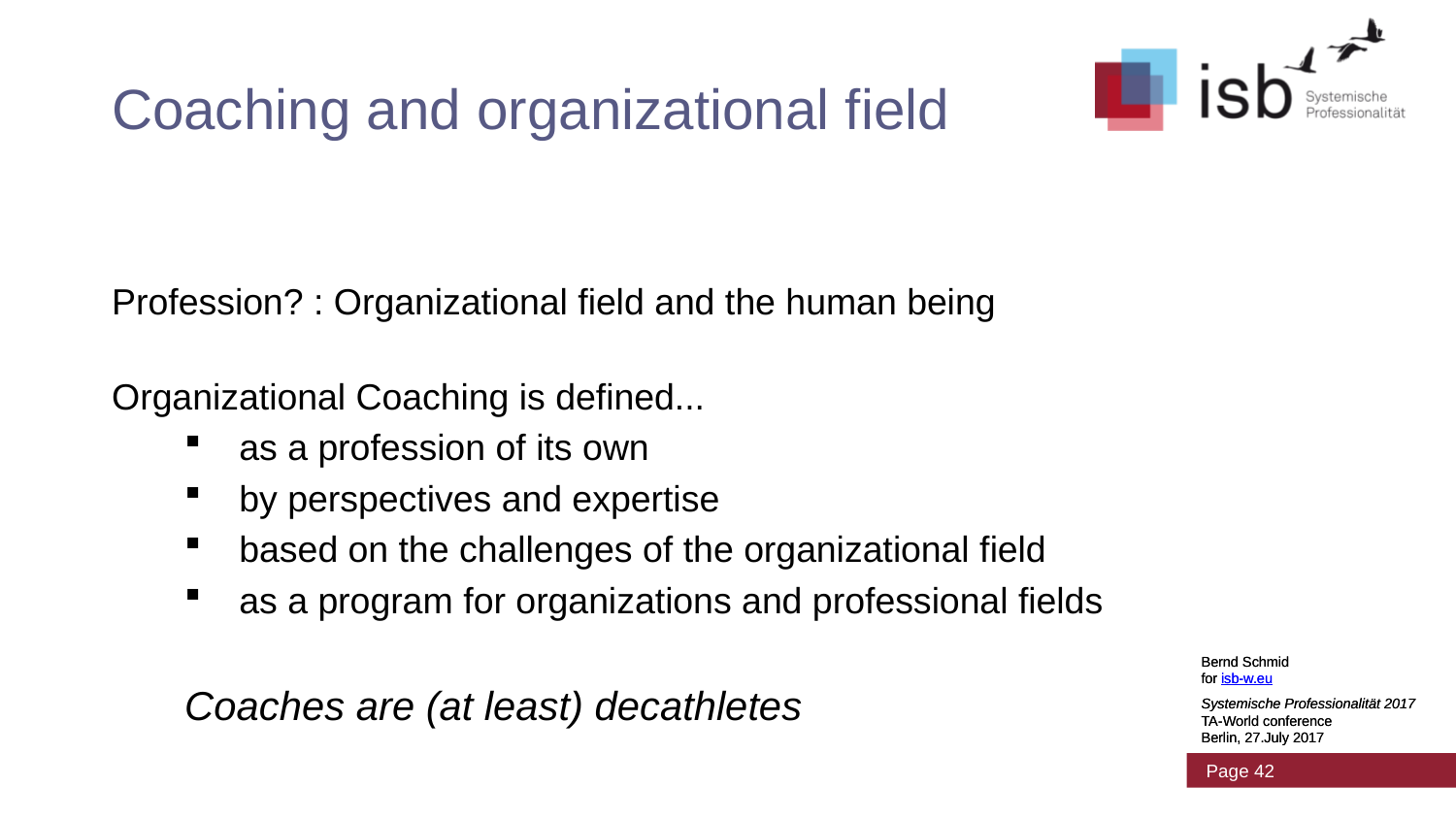

# Coaching and organizational field https://www.youtube.com/watch?v=Gh8HQd8AOv8
Profession? : Organizational field and the human being
Organizational Coaching is defined...
as a profession of its own
by perspectives and expertise
based on the challenges of the organizational field
as a program for organizations and professional fields

Coaches are (at least) decathletes

Bernd Schmid
for isb-w.eu
Systemische Professionalität 2017
TA-World conference
Berlin, 27.July 2017
 Page 42